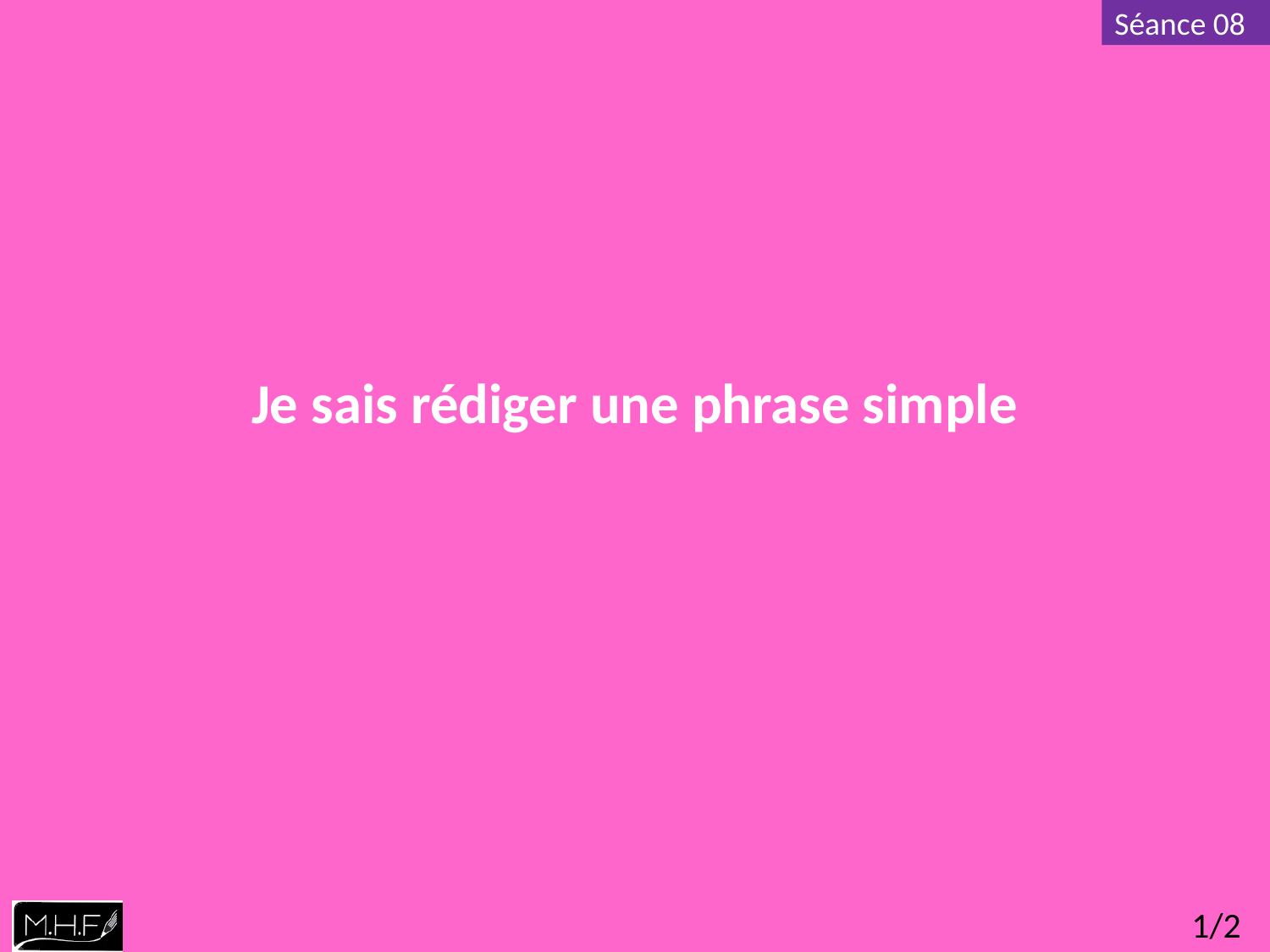

Je sais rédiger une phrase simple
1/2